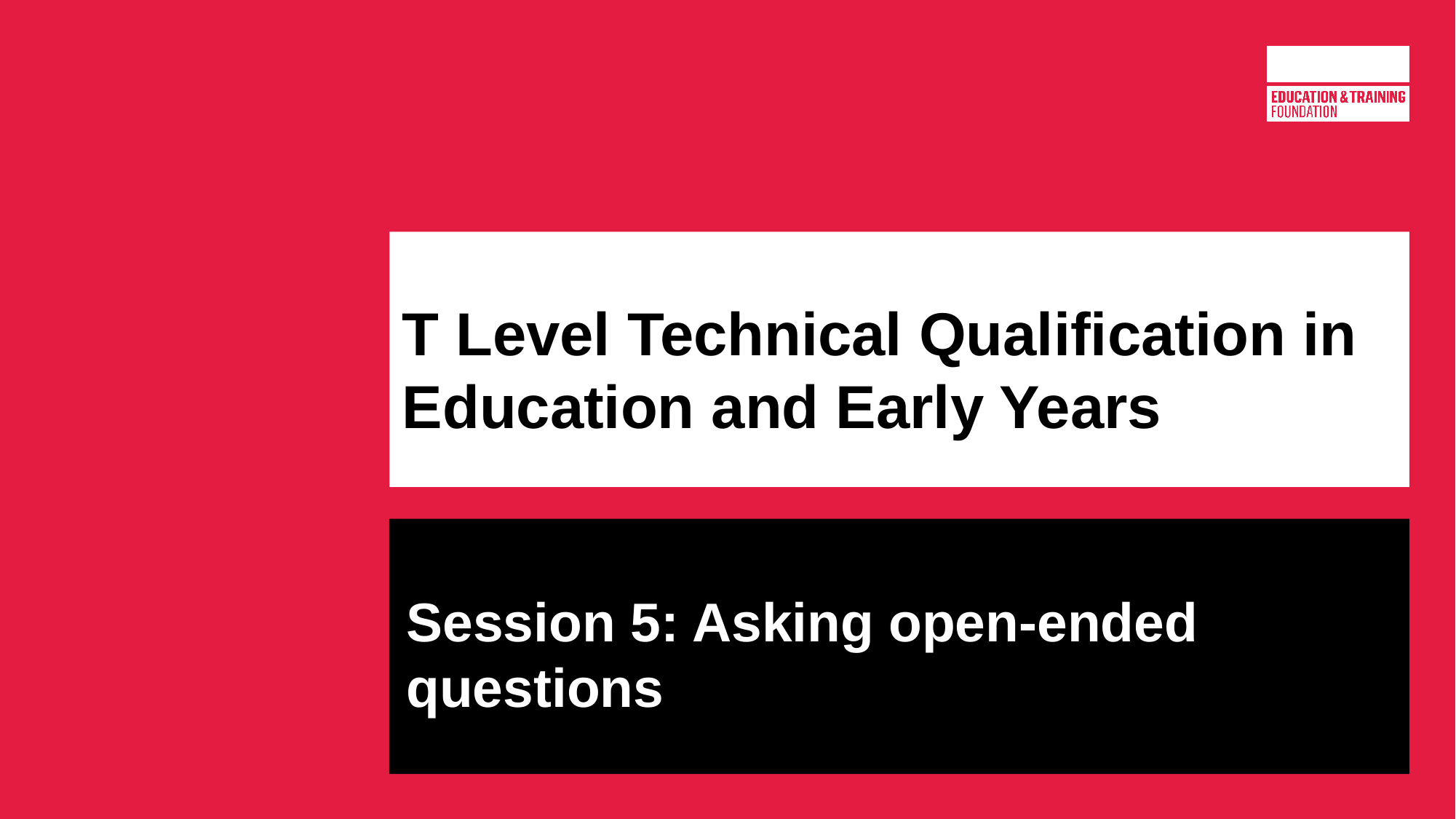

# T Level Technical Qualification in Education and Early Years
Session 5: Asking open-ended questions